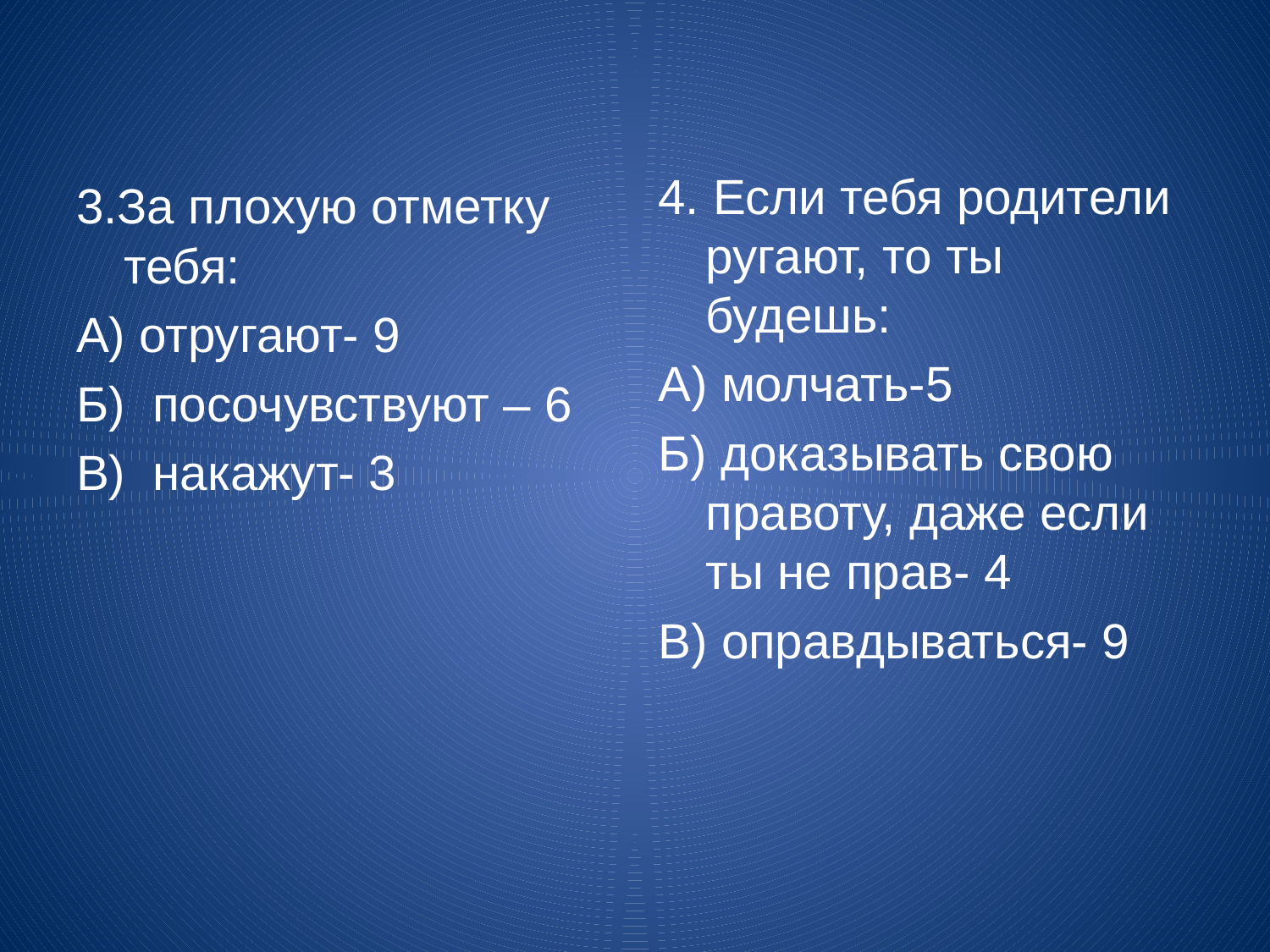

#
4. Если тебя родители ругают, то ты будешь:
А) молчать-5
Б) доказывать свою правоту, даже если ты не прав- 4
В) оправдываться- 9
3.За плохую отметку тебя:
А) отругают- 9
Б)  посочувствуют – 6
В)  накажут- 3